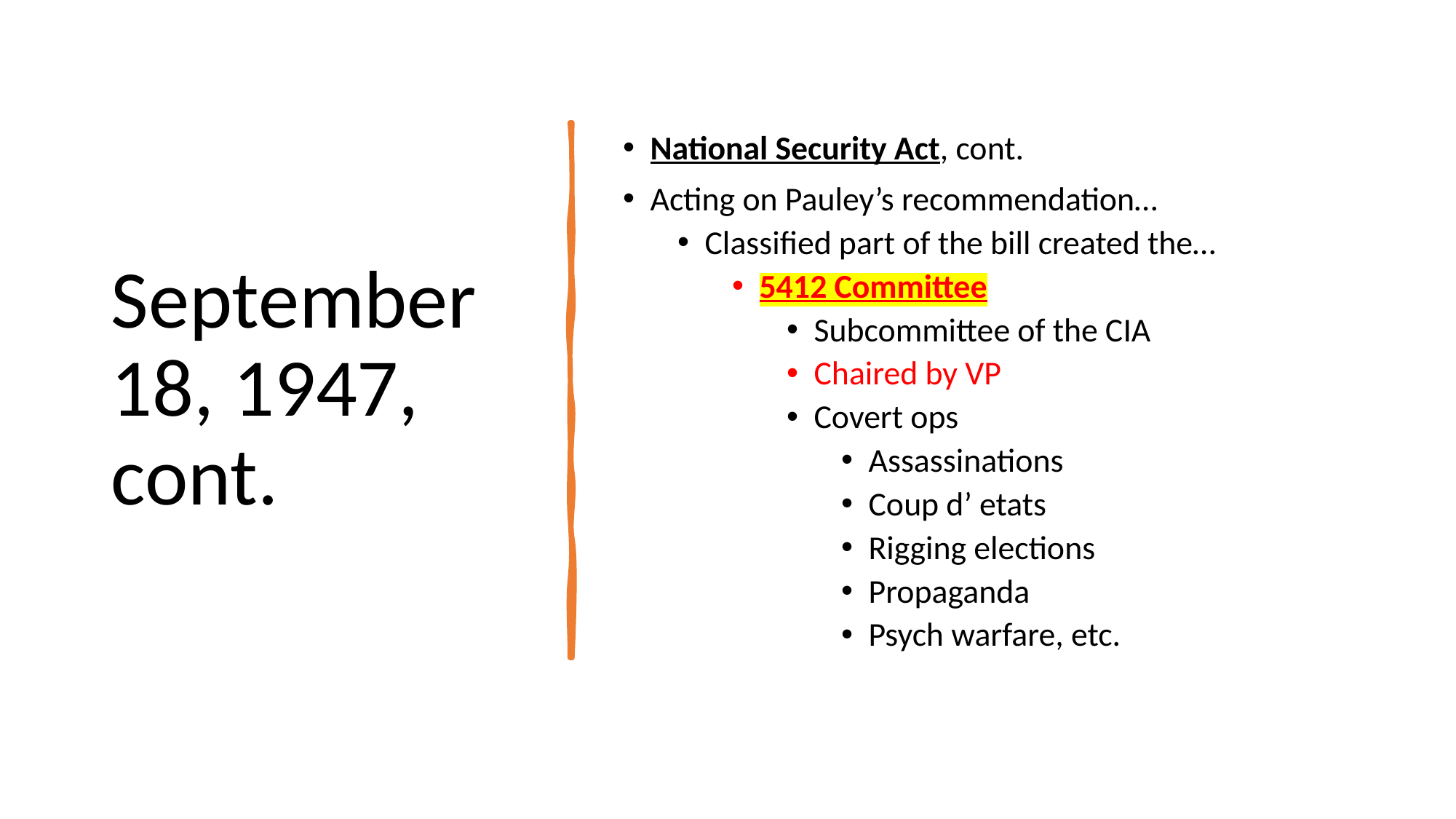

# September 18, 1947, cont.

National Security Act, cont.
Acting on Pauley’s recommendation…
Classified part of the bill created the…
5412 Committee
Subcommittee of the CIA
Chaired by VP
Covert ops
Assassinations
Coup d’ etats
Rigging elections
Propaganda
Psych warfare, etc.